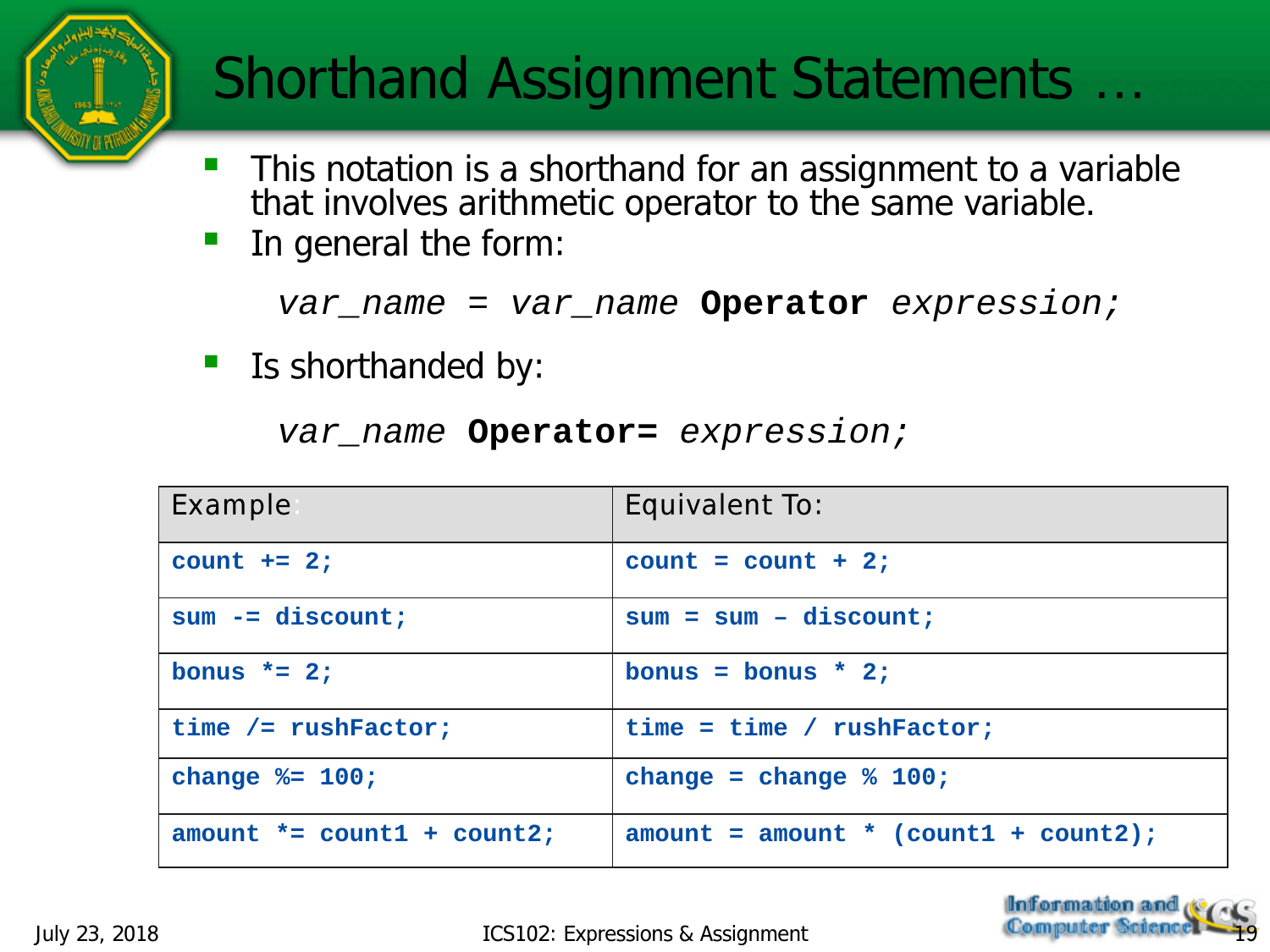

Shorthand Assignment Statements …
This notation is a shorthand for an assignment to a variable that involves arithmetic operator to the same variable.
In general the form:

Is shorthanded by:

var_name = var_name Operator expression;
var_name Operator= expression;
| Example: | Equivalent To: |
| --- | --- |
| count += 2; | count = count + 2; |
| sum -= discount; | sum = sum – discount; |
| bonus \*= 2; | bonus = bonus \* 2; |
| time /= rushFactor; | time = time / rushFactor; |
| change %= 100; | change = change % 100; |
| amount \*= count1 + count2; | amount = amount \* (count1 + count2); |
July 23, 2018
ICS102: Expressions & Assignment
19